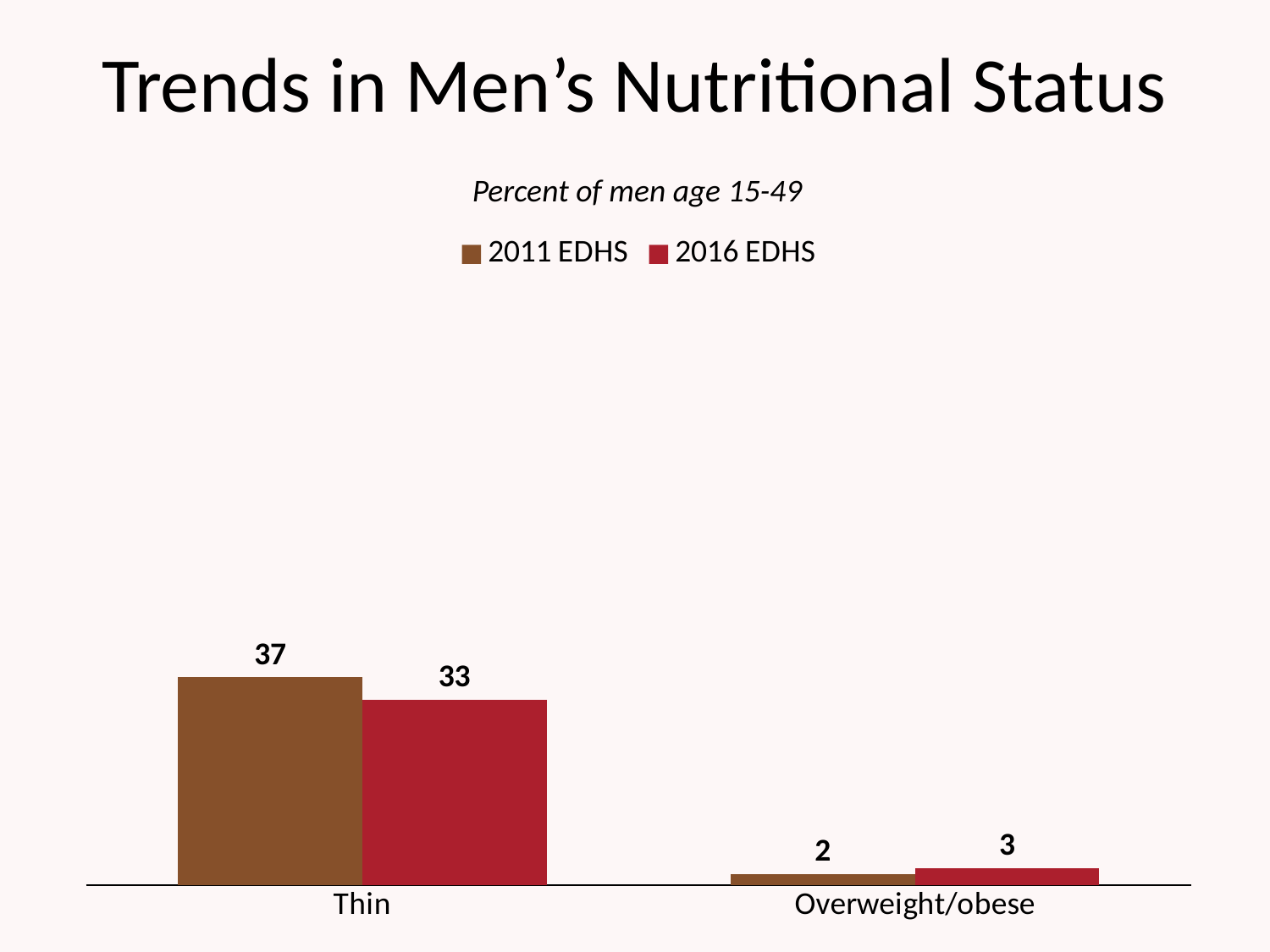

# Trends in Men’s Nutritional Status
Percent of men age 15-49

### Chart

| Category | 2011 EDHS | 2016 EDHS |
|---|---|---|
| Thin | 37.0 | 33.0 |
| Overweight/obese | 2.0 | 3.0 |